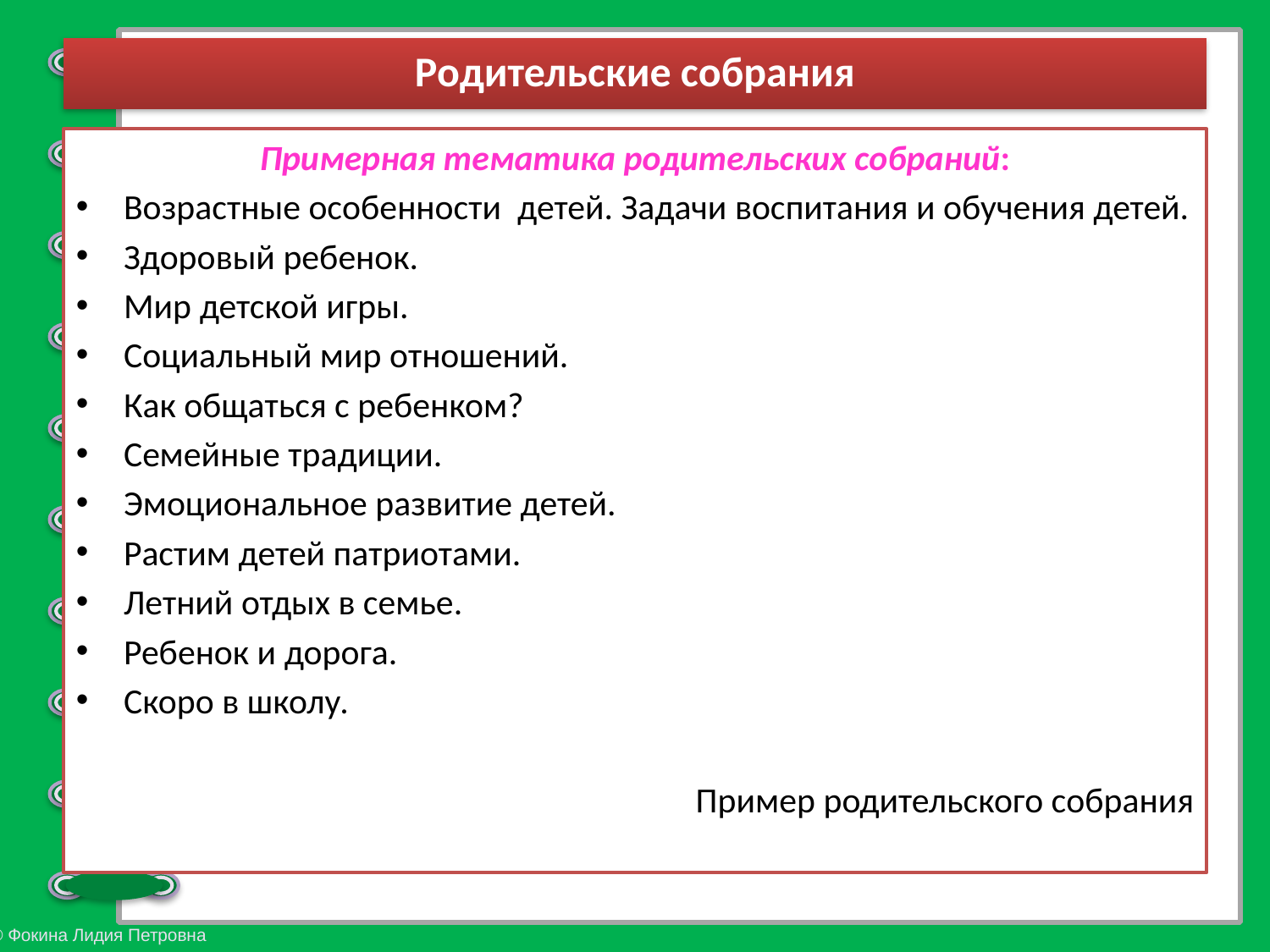

# Родительские собрания
Примерная тематика родительских собраний:
Возрастные особенности  детей. Задачи воспитания и обучения детей.
Здоровый ребенок.
Мир детской игры.
Социальный мир отношений.
Как общаться с ребенком?
Семейные традиции.
Эмоциональное развитие детей.
Растим детей патриотами.
Летний отдых в семье.
Ребенок и дорога.
Скоро в школу.

Пример родительского собрания